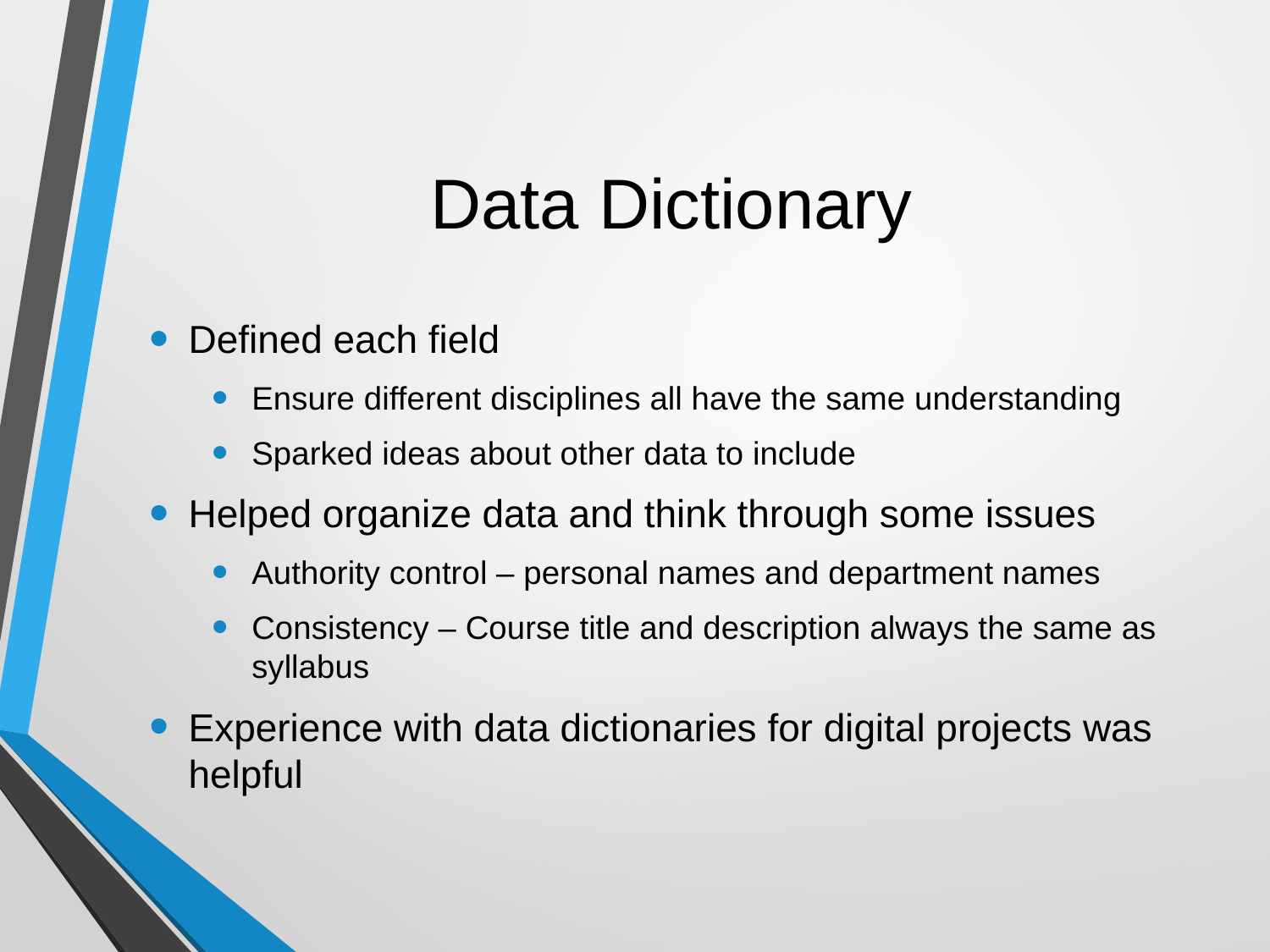

# Data Dictionary
Defined each field
Ensure different disciplines all have the same understanding
Sparked ideas about other data to include
Helped organize data and think through some issues
Authority control – personal names and department names
Consistency – Course title and description always the same as syllabus
Experience with data dictionaries for digital projects was helpful